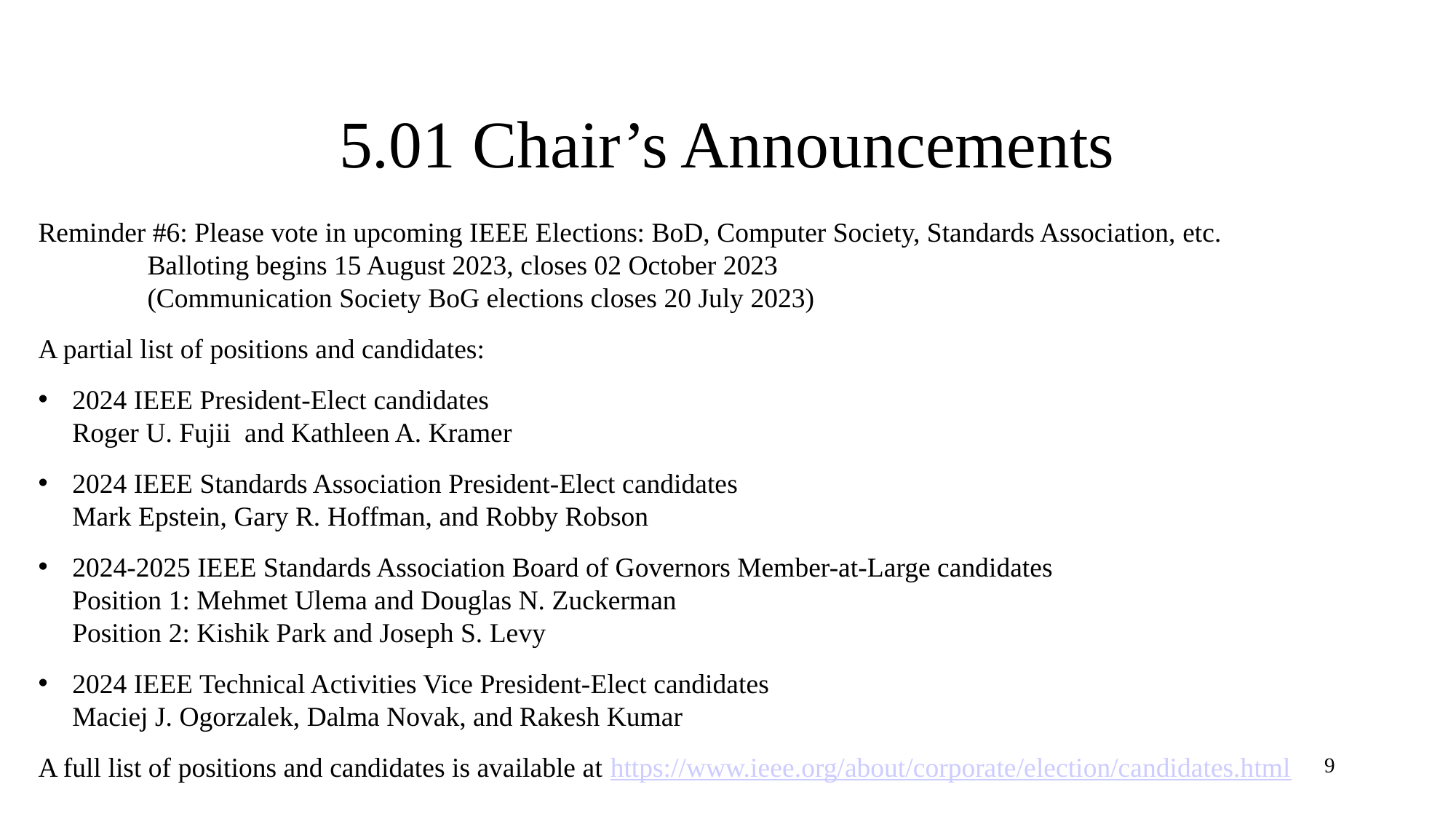

# 5.01 Chair’s Announcements
Reminder #6: Please vote in upcoming IEEE Elections: BoD, Computer Society, Standards Association, etc.
	Balloting begins 15 August 2023, closes 02 October 2023
	(Communication Society BoG elections closes 20 July 2023)
A partial list of positions and candidates:
2024 IEEE President-Elect candidates
Roger U. Fujii  and Kathleen A. Kramer
2024 IEEE Standards Association President-Elect candidates
Mark Epstein, Gary R. Hoffman, and Robby Robson
2024-2025 IEEE Standards Association Board of Governors Member-at-Large candidates
Position 1: Mehmet Ulema and Douglas N. Zuckerman
Position 2: Kishik Park and Joseph S. Levy
2024 IEEE Technical Activities Vice President-Elect candidates
Maciej J. Ogorzalek, Dalma Novak, and Rakesh Kumar
A full list of positions and candidates is available at https://www.ieee.org/about/corporate/election/candidates.html

9